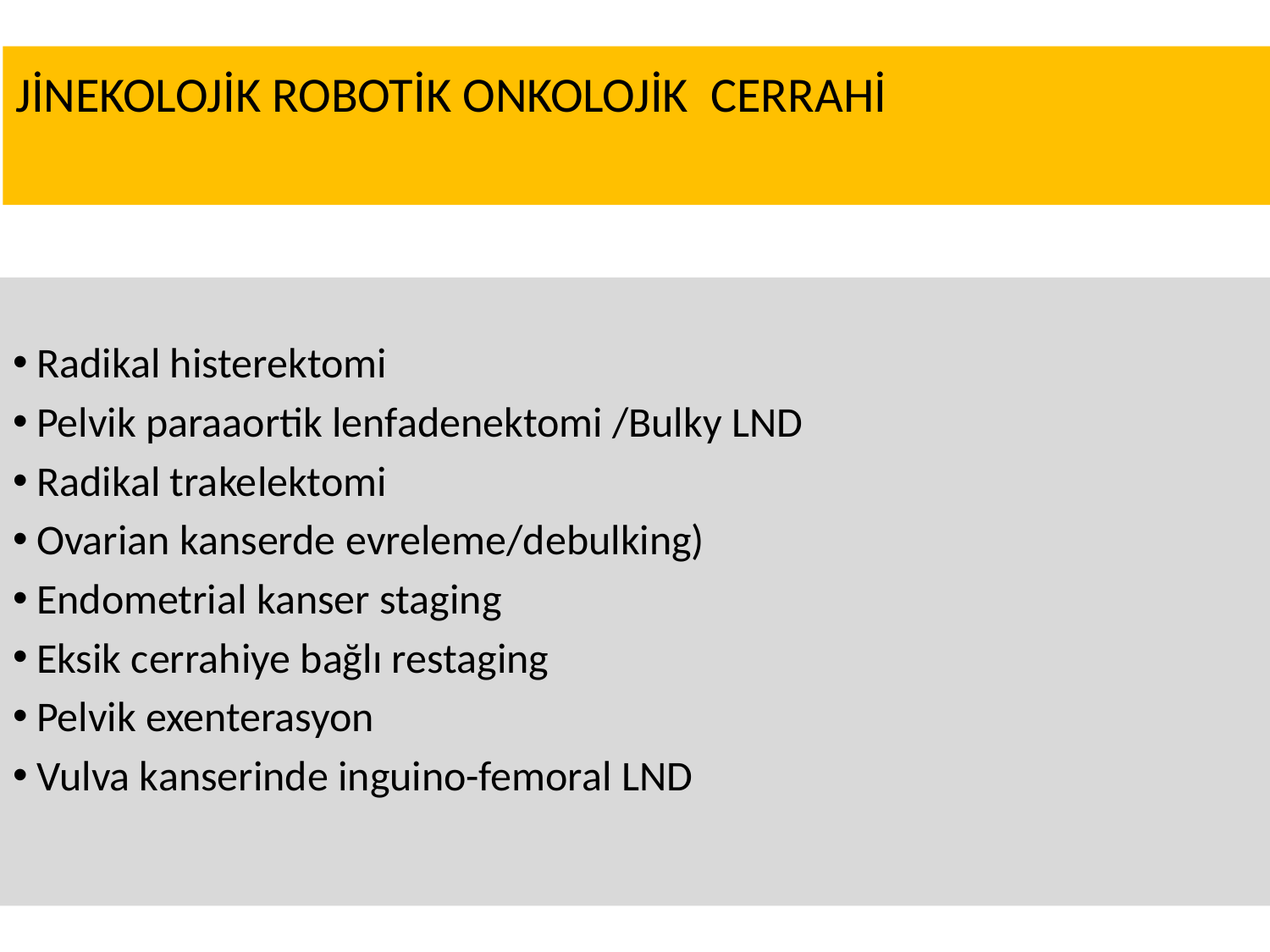

JİNEKOLOJİK ROBOTİK ONKOLOJİK  CERRAHİ

Radikal histerektomi
Pelvik paraaortik lenfadenektomi /Bulky LND
Radikal trakelektomi
Ovarian kanserde evreleme/debulking)
Endometrial kanser staging
Eksik cerrahiye bağlı restaging
Pelvik exenterasyon
Vulva kanserinde inguino-femoral LND